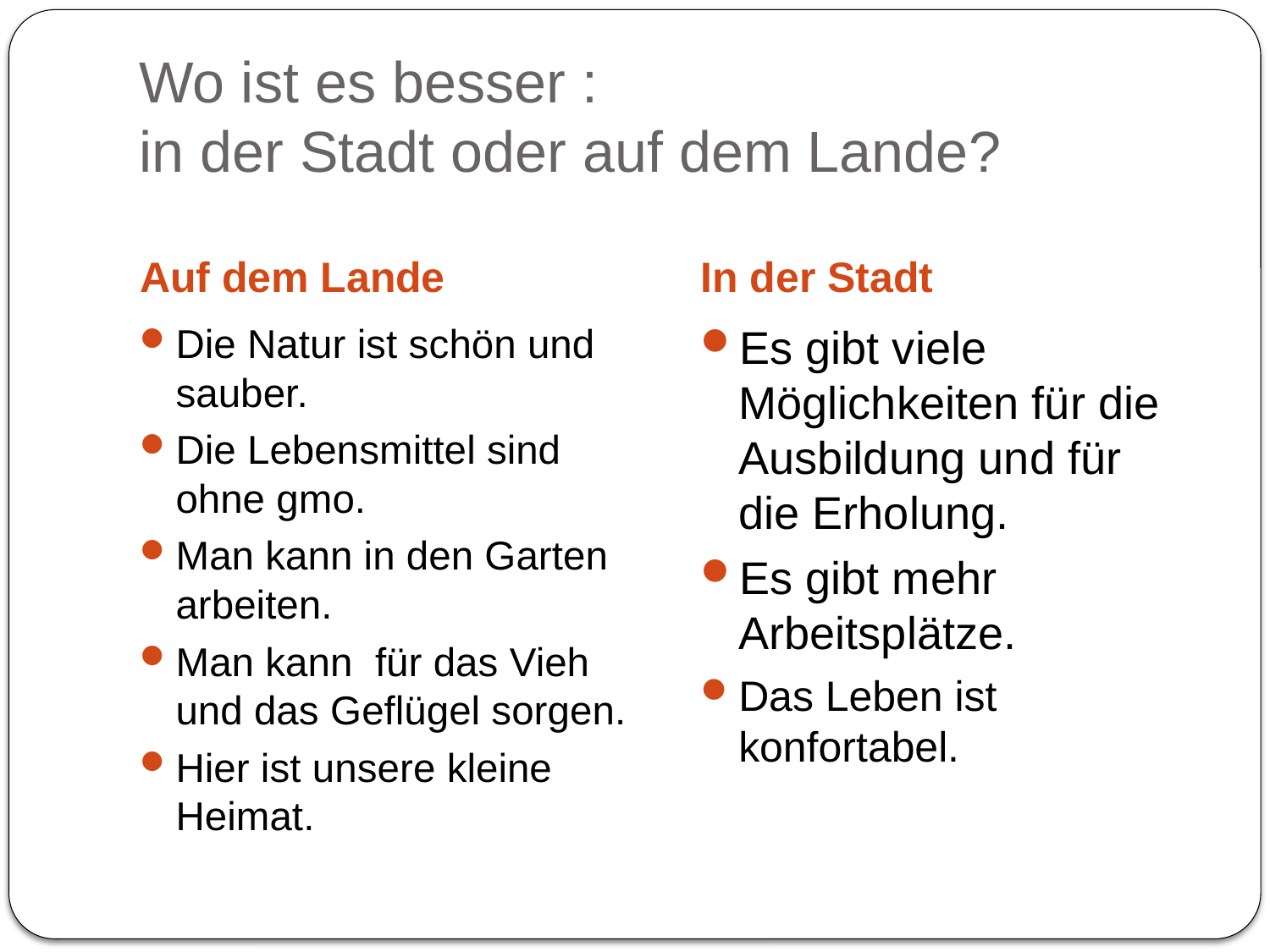

# Wo ist es besser : in der Stadt oder auf dem Lande?
Auf dem Lande
In der Stadt
Die Natur ist schön und sauber.
Die Lebensmittel sind ohne gmo.
Man kann in den Garten arbeiten.
Man kann  für das Vieh und das Geflügel sorgen.
Hier ist unsere kleine Heimat.

Es gibt viele Möglichkeiten für die Ausbildung und für die Erholung.
Es gibt mehr Arbeitsplätze.
Das Leben ist konfortabel.